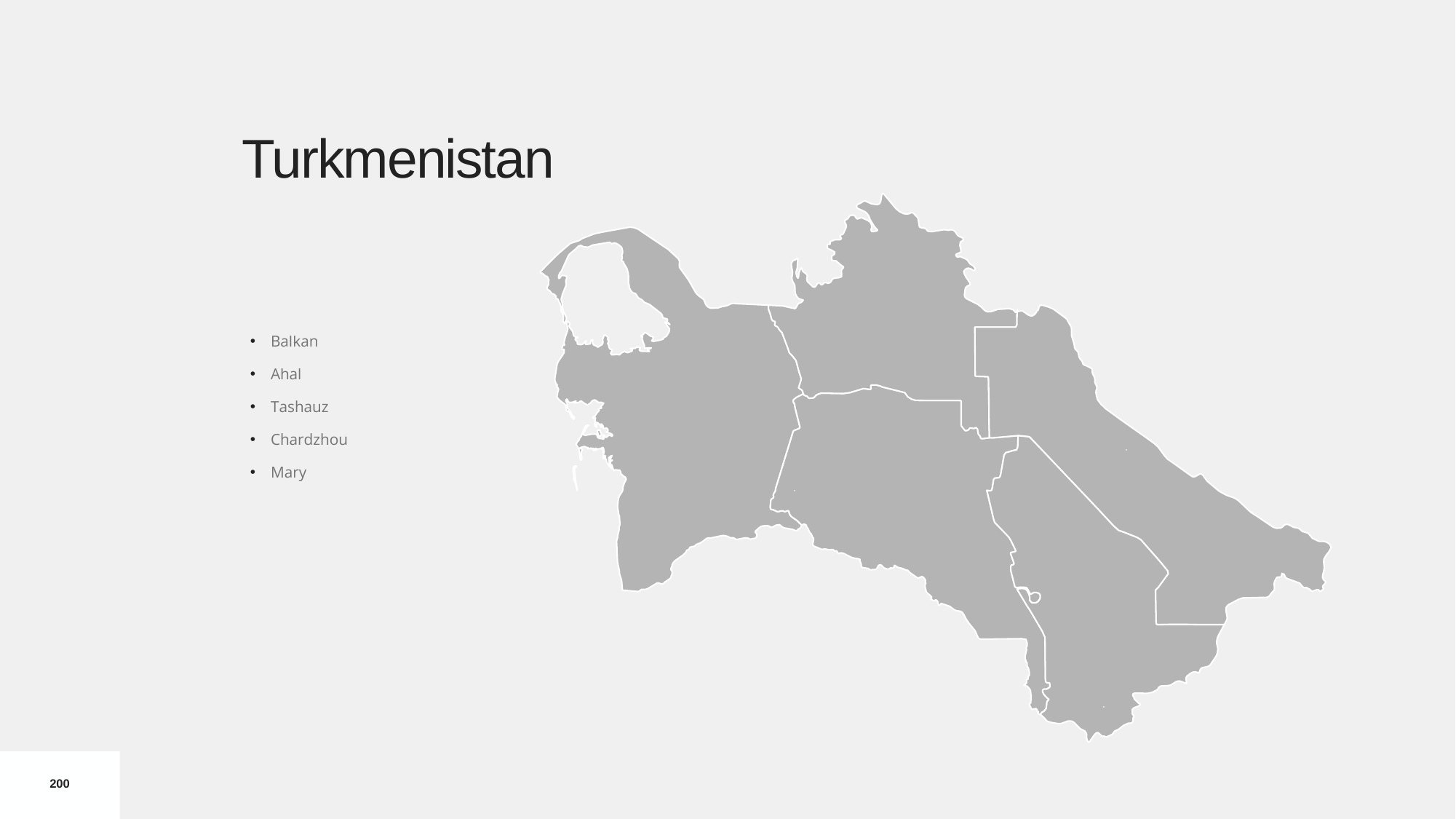

# Turkmenistan

Balkan
Ahal
Tashauz
Chardzhou
Mary